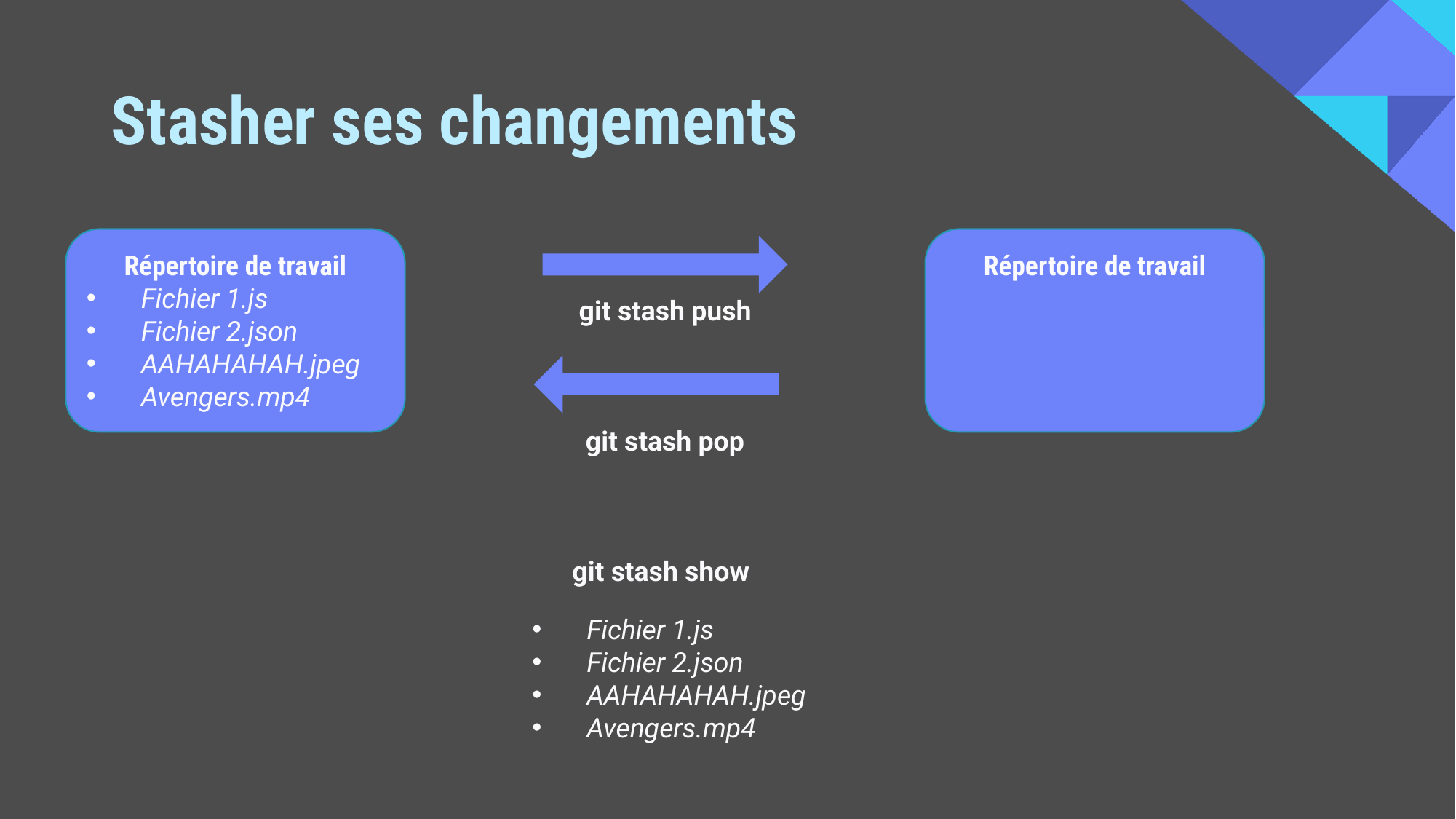

# Stasher ses changements
Répertoire de travail
Fichier 1.js
Fichier 2.json
AAHAHAHAH.jpeg
Avengers.mp4
Répertoire de travail

git stash push

git stash pop
git stash show
Fichier 1.js
Fichier 2.json
AAHAHAHAH.jpeg
Avengers.mp4